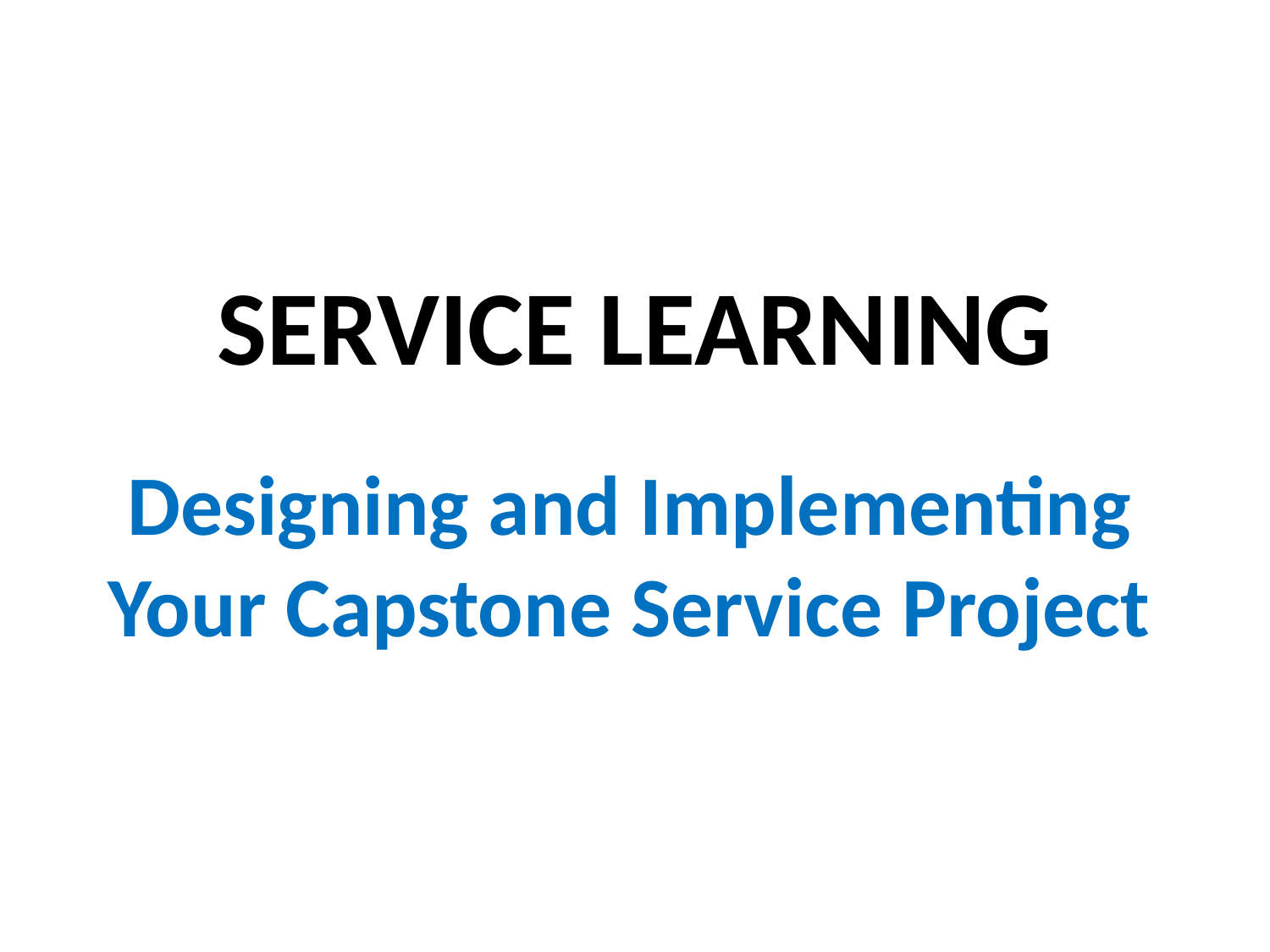

# SERVICE LEARNING
Designing and Implementing Your Capstone Service Project